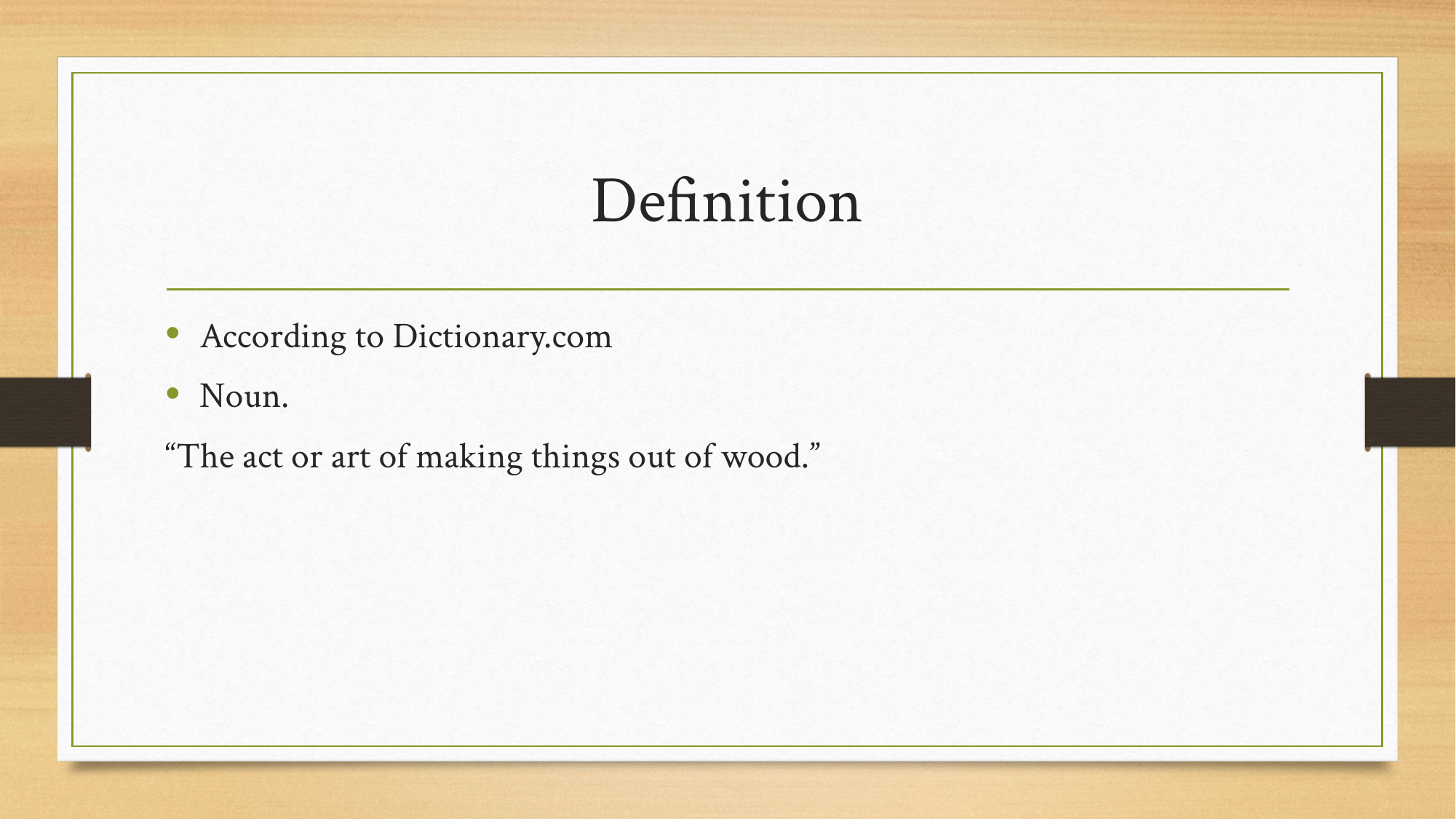

# Definition
According to Dictionary.com
Noun.
“The act or art of making things out of wood.”